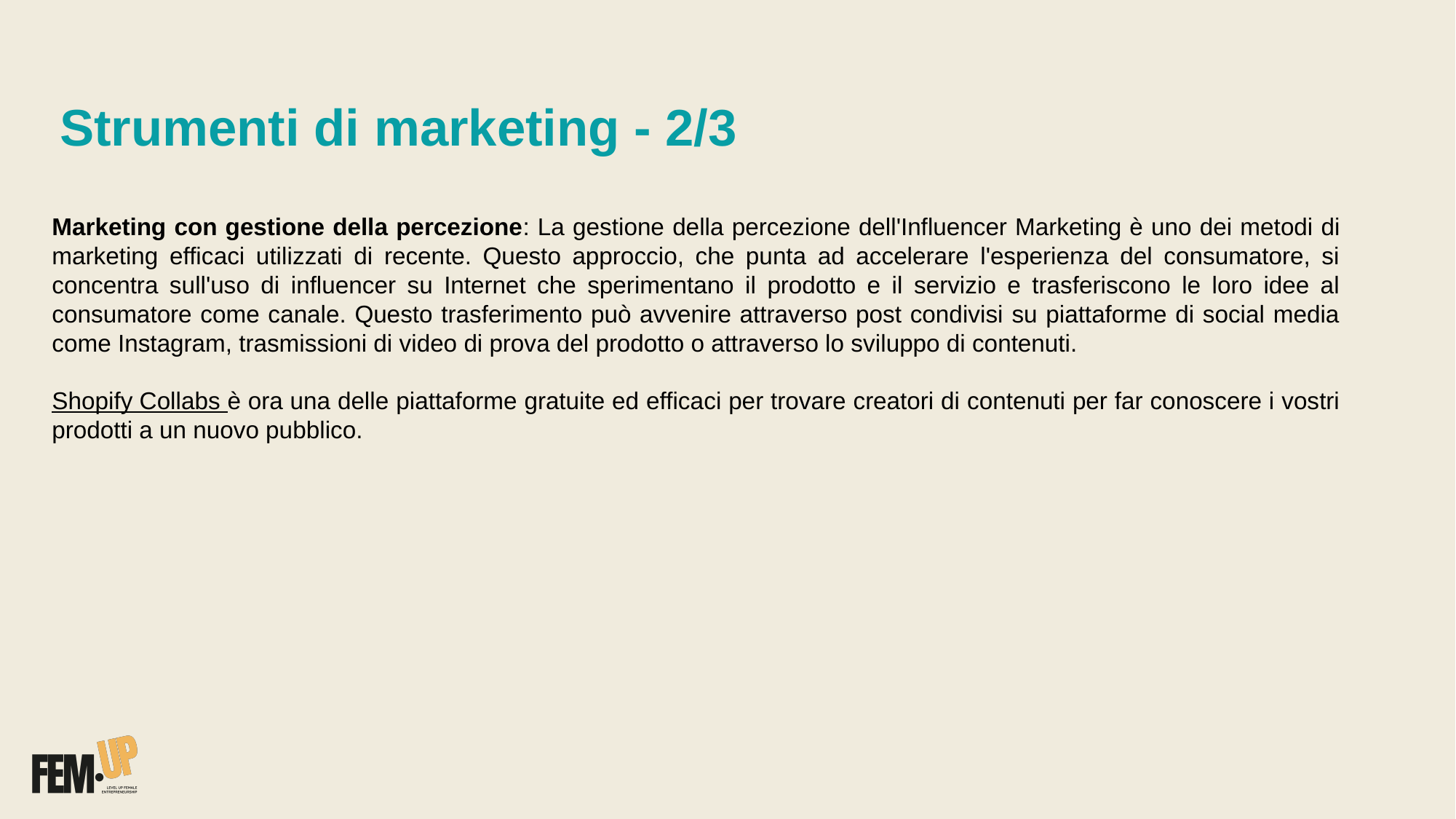

Strumenti di marketing - 2/3
Marketing con gestione della percezione: La gestione della percezione dell'Influencer Marketing è uno dei metodi di marketing efficaci utilizzati di recente. Questo approccio, che punta ad accelerare l'esperienza del consumatore, si concentra sull'uso di influencer su Internet che sperimentano il prodotto e il servizio e trasferiscono le loro idee al consumatore come canale. Questo trasferimento può avvenire attraverso post condivisi su piattaforme di social media come Instagram, trasmissioni di video di prova del prodotto o attraverso lo sviluppo di contenuti.

Shopify Collabs è ora una delle piattaforme gratuite ed efficaci per trovare creatori di contenuti per far conoscere i vostri prodotti a un nuovo pubblico.